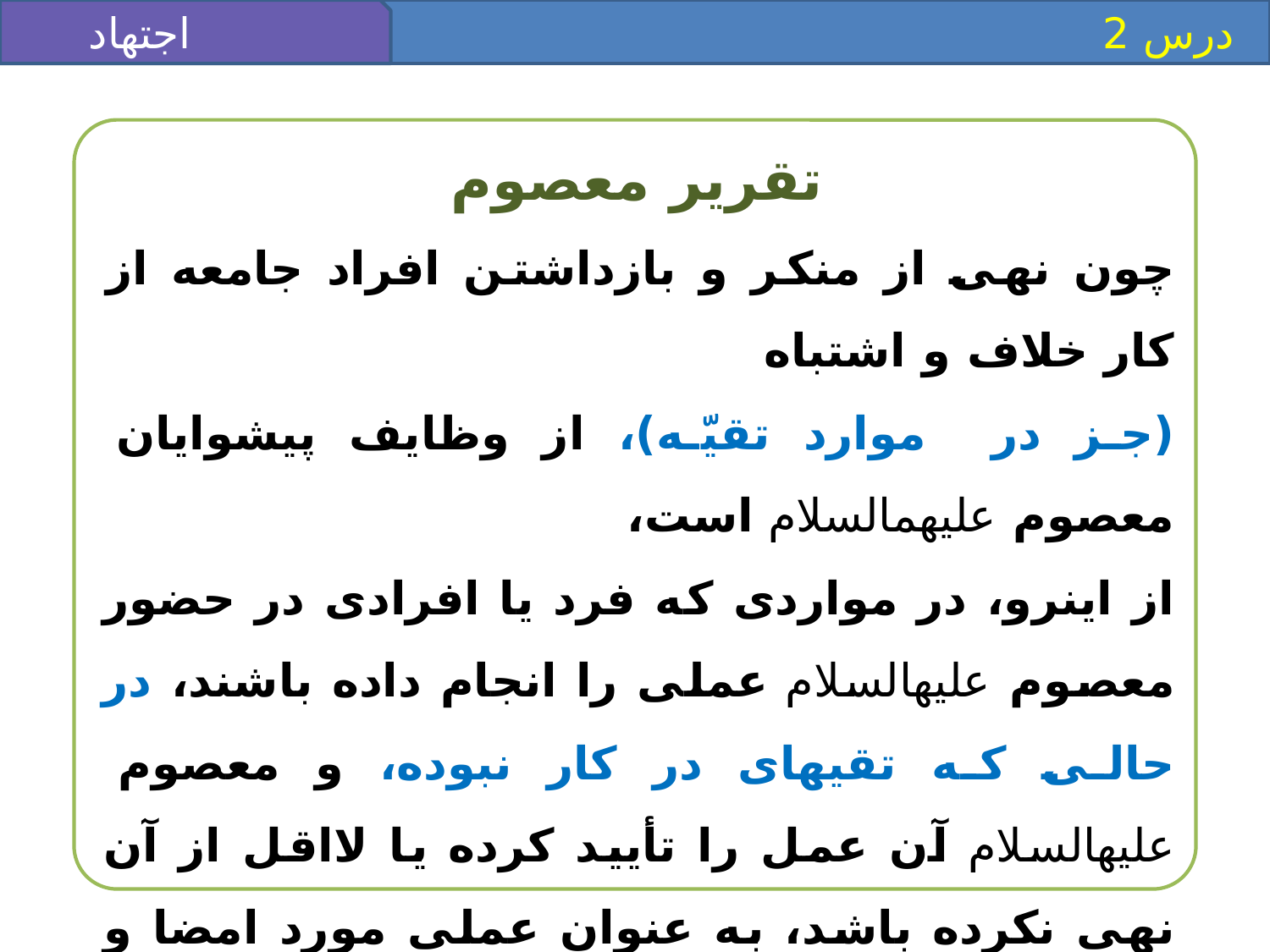

اجتهاد
 درس 2
تقرير معصوم
چون نهى از منكر و بازداشتن افراد جامعه از كار خلاف و اشتباه
(جز در  موارد تقيّه)، از وظايف پيشوايان معصوم عليهم‏السلام است،
از اين‏رو، در مواردى كه فرد يا افرادى در حضور معصوم عليه‏السلام عملى را انجام داده باشند، در حالى كه تقيه‏اى در كار نبوده، و معصوم عليه‏السلام آن عمل را تأييد كرده يا لااقل از آن نهى نكرده باشد، به عنوان عملى مورد امضا و تقرير ايشان، مى‏تواند ملاك ديگرى براى عمل و منبعى براى استنباط احكام باشد.